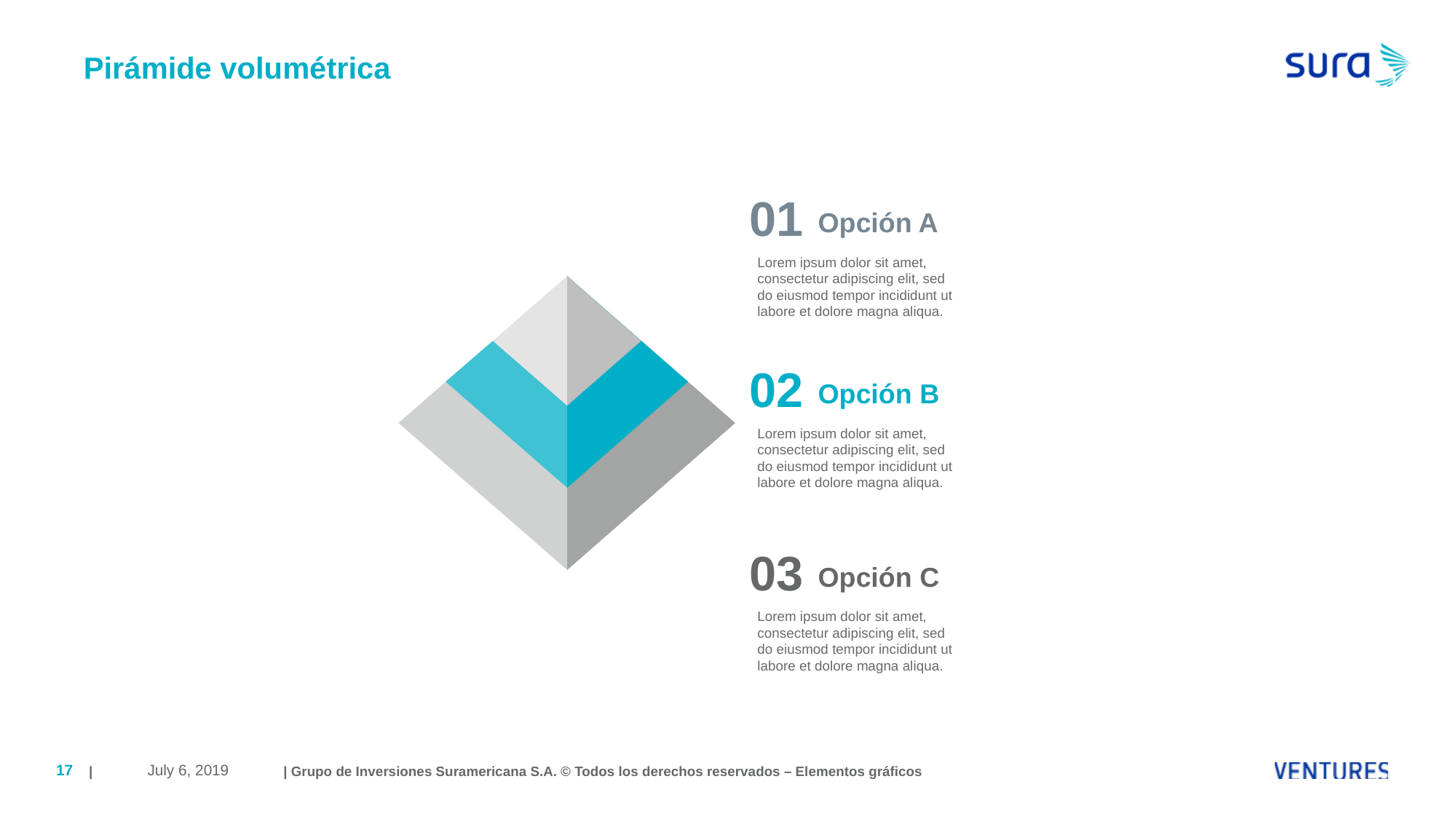

# Pirámide volumétrica
01
Opción A
Lorem ipsum dolor sit amet, consectetur adipiscing elit, sed do eiusmod tempor incididunt ut labore et dolore magna aliqua.

02
Opción B

Lorem ipsum dolor sit amet, consectetur adipiscing elit, sed do eiusmod tempor incididunt ut labore et dolore magna aliqua.
03
Opción C
Lorem ipsum dolor sit amet, consectetur adipiscing elit, sed do eiusmod tempor incididunt ut labore et dolore magna aliqua.
|                                                  | Grupo de Inversiones Suramericana S.A. © Todos los derechos reservados – Elementos gráficos
17
July 6, 2019